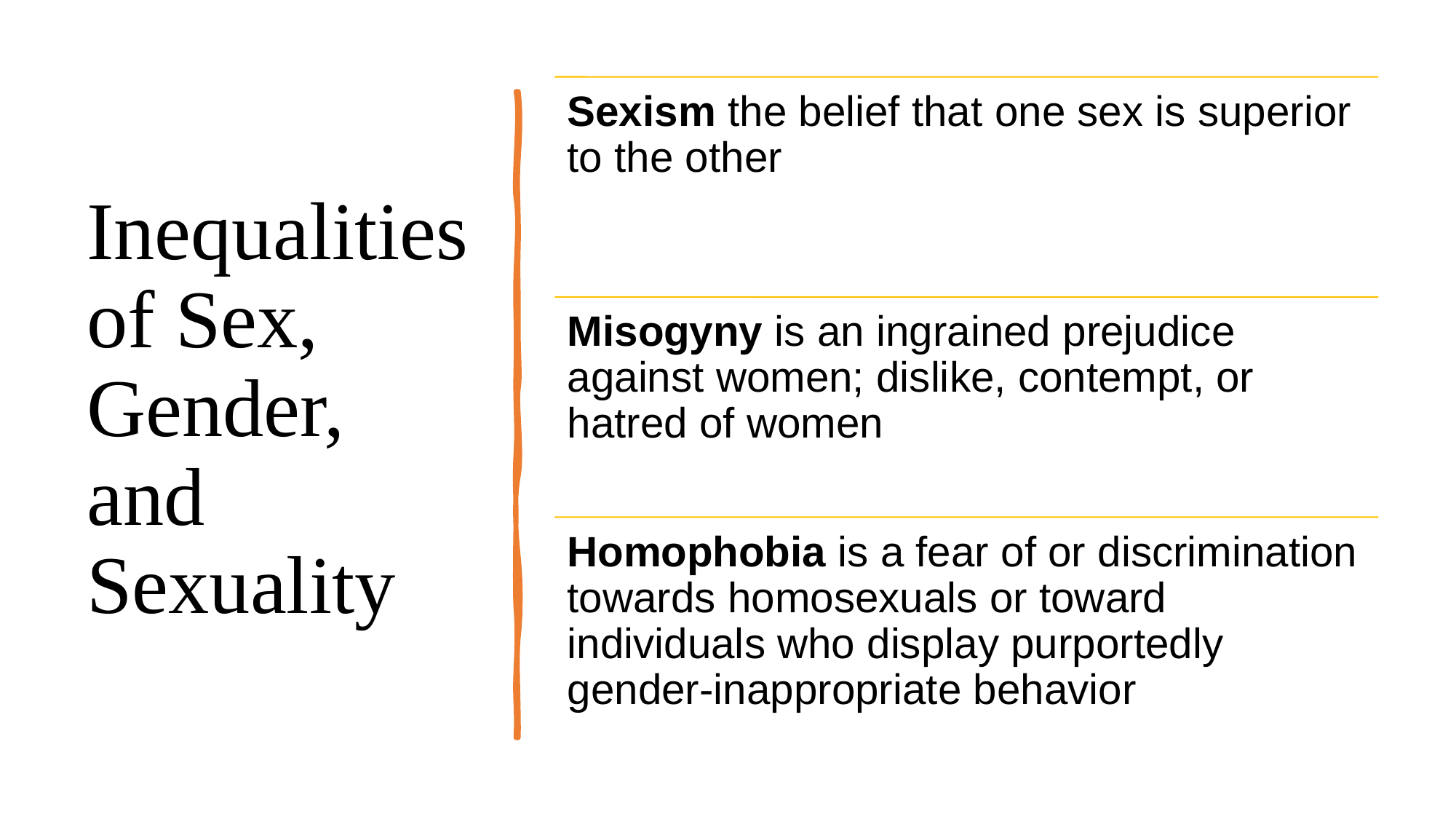

Sexism the belief that one sex is superior to the other
Misogyny is an ingrained prejudice against women; dislike, contempt, or hatred of women
Homophobia is a fear of or discrimination towards homosexuals or toward individuals who display purportedly gender-inappropriate behavior
# Inequalities of Sex, Gender, and Sexuality